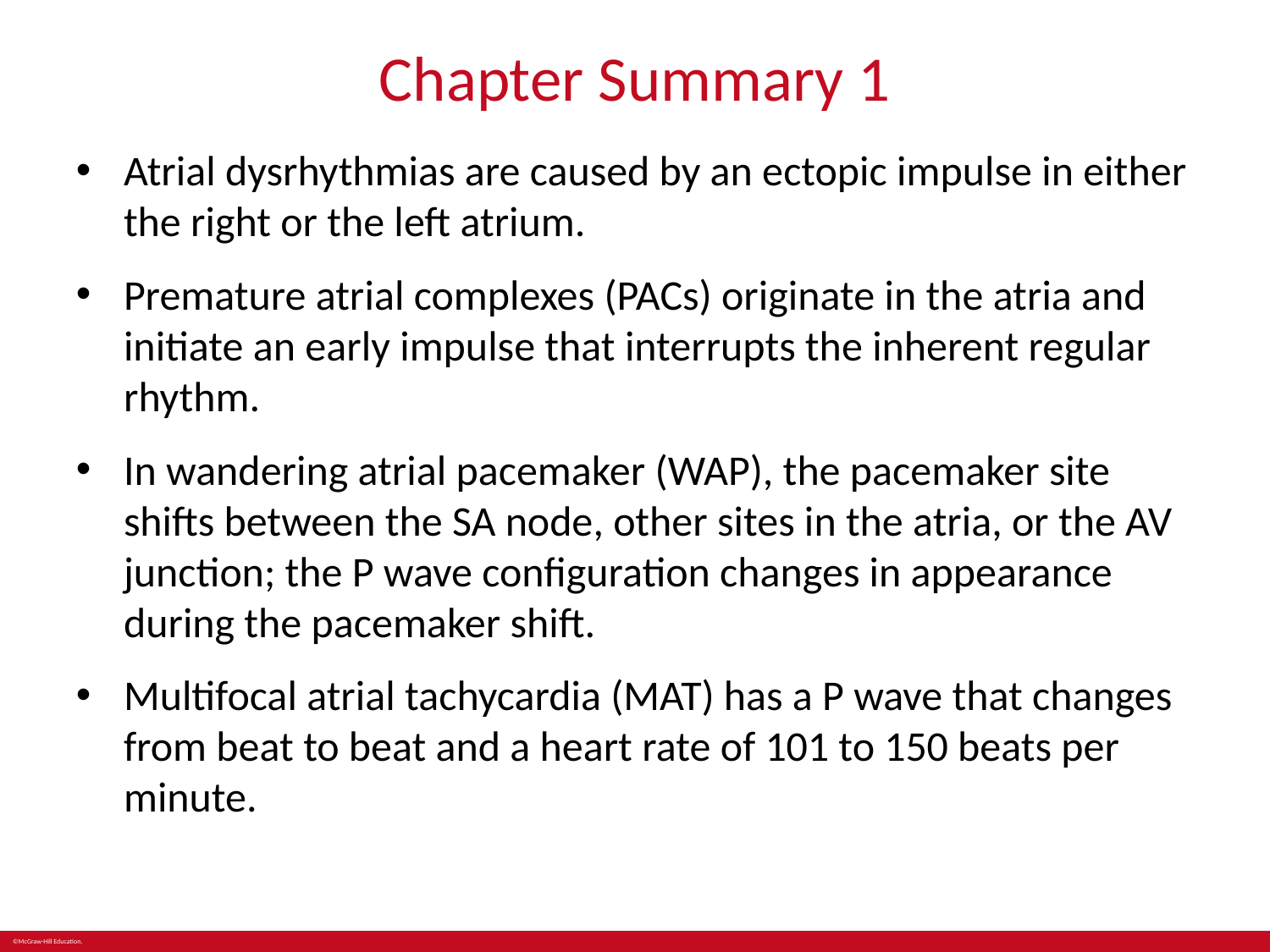

# Chapter Summary 1
Atrial dysrhythmias are caused by an ectopic impulse in either the right or the left atrium.
Premature atrial complexes (PACs) originate in the atria and initiate an early impulse that interrupts the inherent regular rhythm.
In wandering atrial pacemaker (WAP), the pacemaker site shifts between the SA node, other sites in the atria, or the AV junction; the P wave configuration changes in appearance during the pacemaker shift.
Multifocal atrial tachycardia (MAT) has a P wave that changes from beat to beat and a heart rate of 101 to 150 beats per minute.